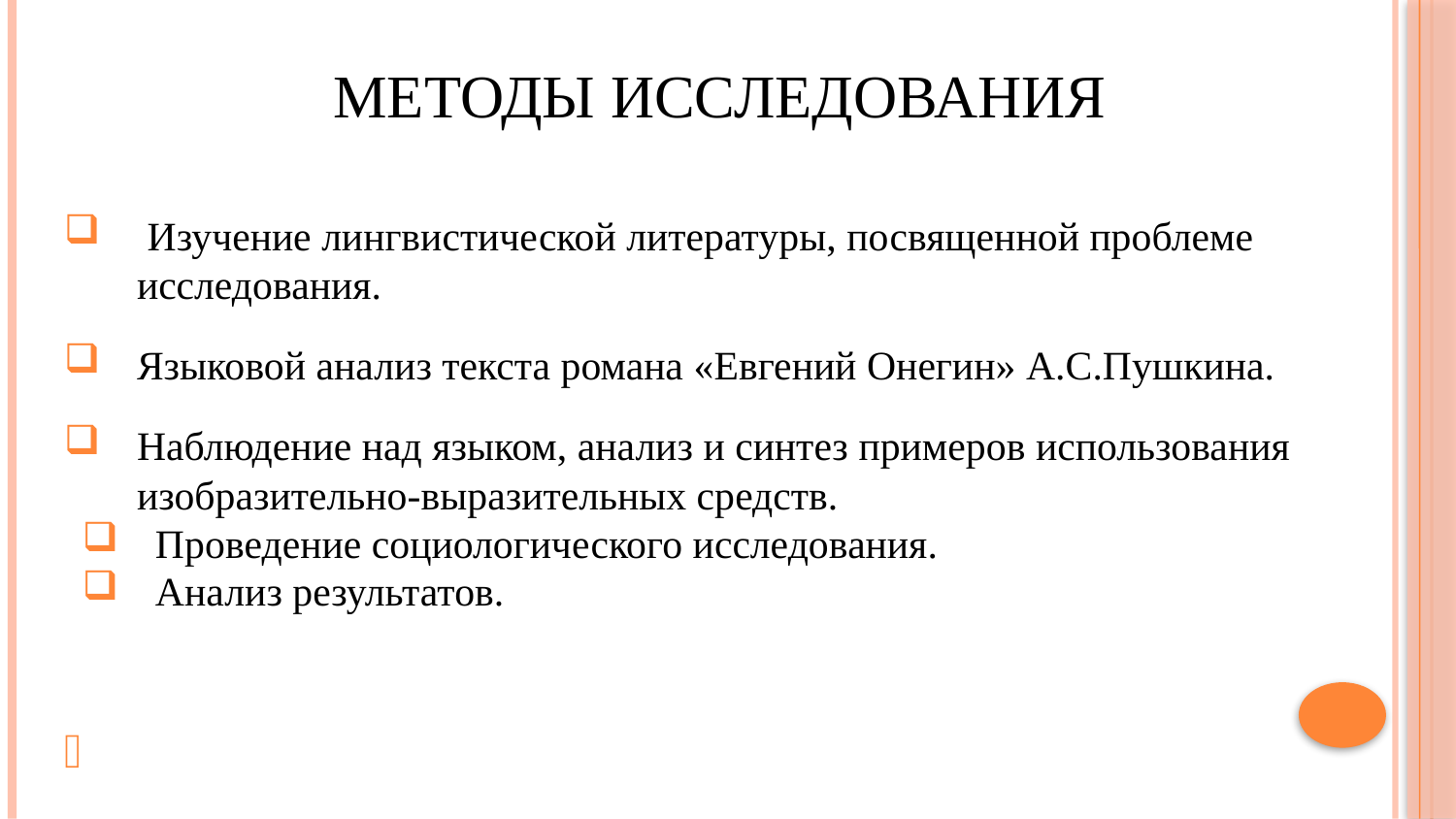

# Методы исследования
 Изучение лингвистической литературы, посвященной проблеме исследования.
Языковой анализ текста романа «Евгений Онегин» А.С.Пушкина.
Наблюдение над языком, анализ и синтез примеров использования изобразительно-выразительных средств.
Проведение социологического исследования.
Анализ результатов.